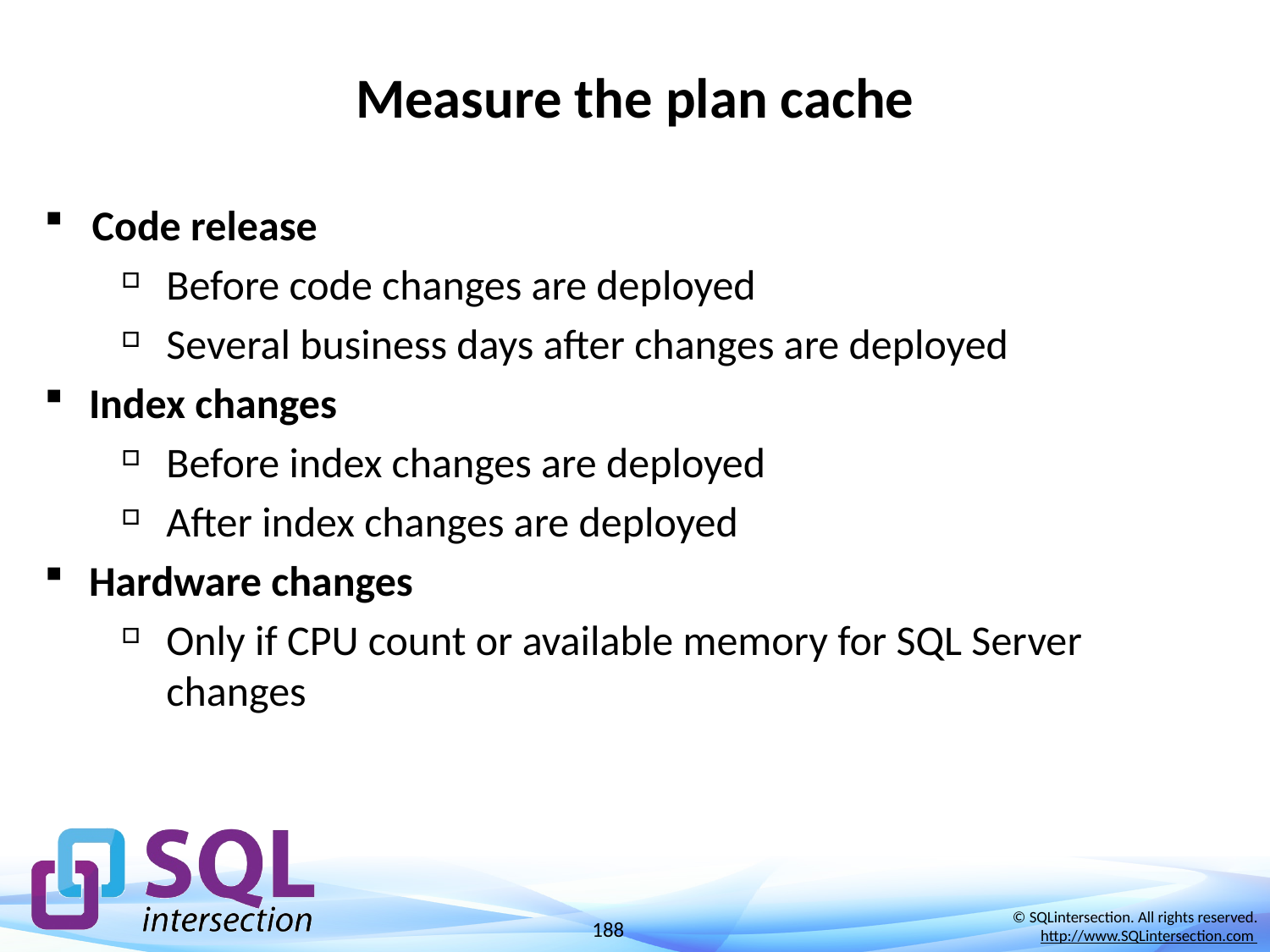

# Measure the plan cache
Code release
Before code changes are deployed
Several business days after changes are deployed
Index changes
Before index changes are deployed
After index changes are deployed
Hardware changes
Only if CPU count or available memory for SQL Server changes